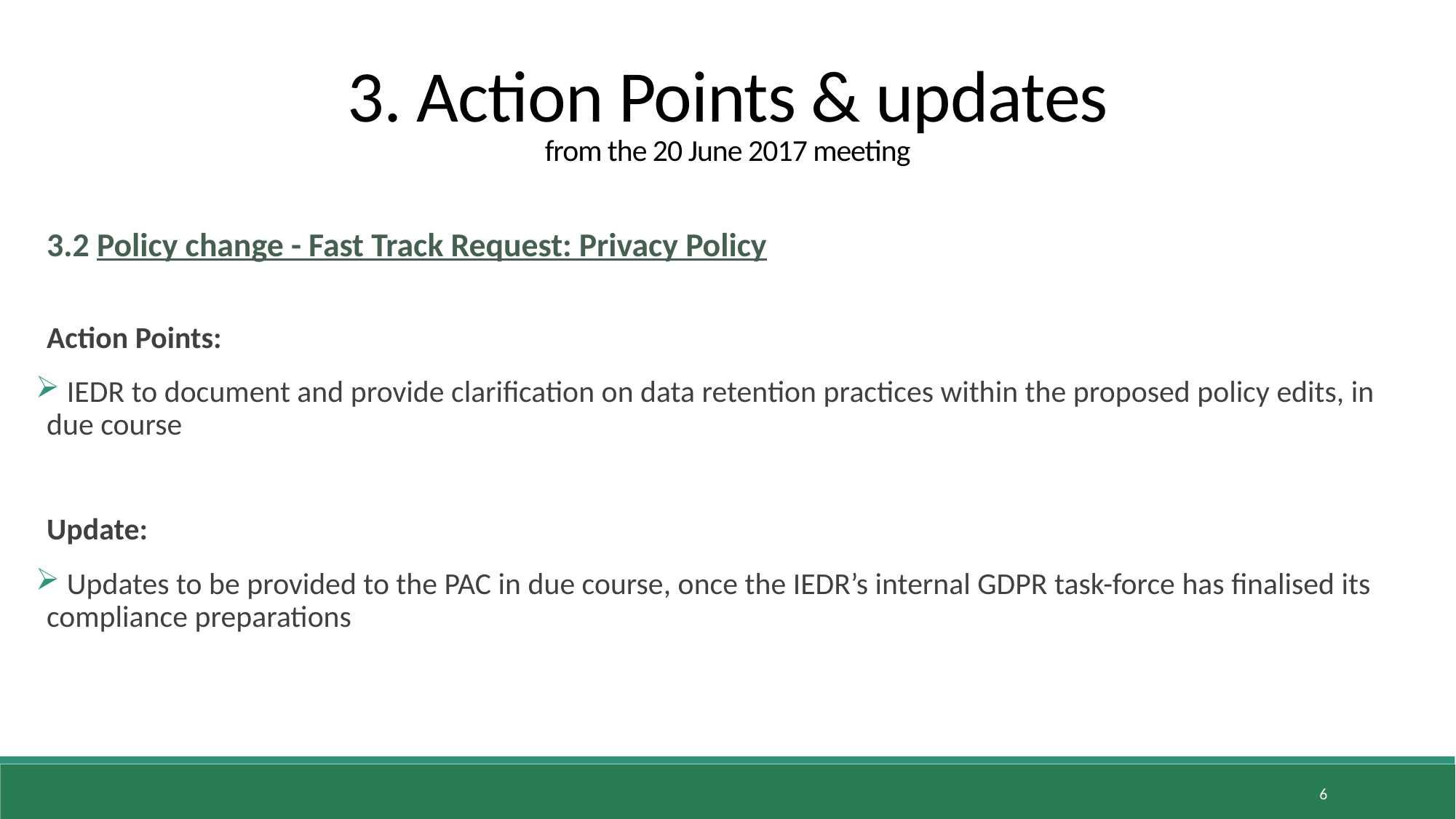

3. Action Points & updates
from the 20 June 2017 meeting
3.2 Policy change - Fast Track Request: Privacy Policy

Action Points:
 IEDR to document and provide clarification on data retention practices within the proposed policy edits, in due course

Update:
 Updates to be provided to the PAC in due course, once the IEDR’s internal GDPR task-force has finalised its compliance preparations
6